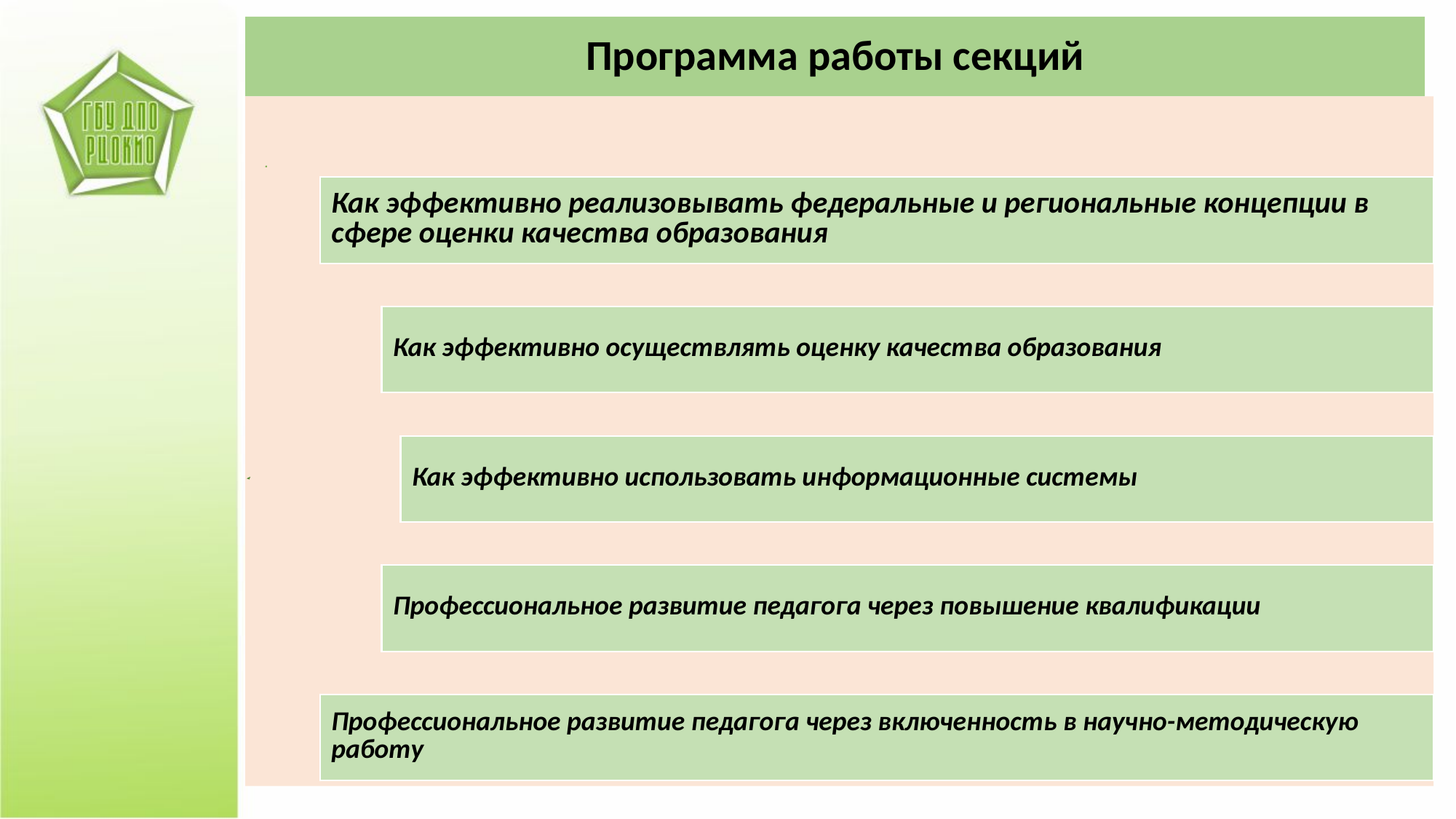

# Программа работы секций
Как эффективно реализовывать федеральные и региональные концепции в сфере оценки качества образования
Как эффективно использовать информационные системы
Профессиональное развитие педагога через повышение квалификации
Как эффективно осуществлять оценку качества образования
Профессиональное развитие педагога через включенность в научно-методическую работу